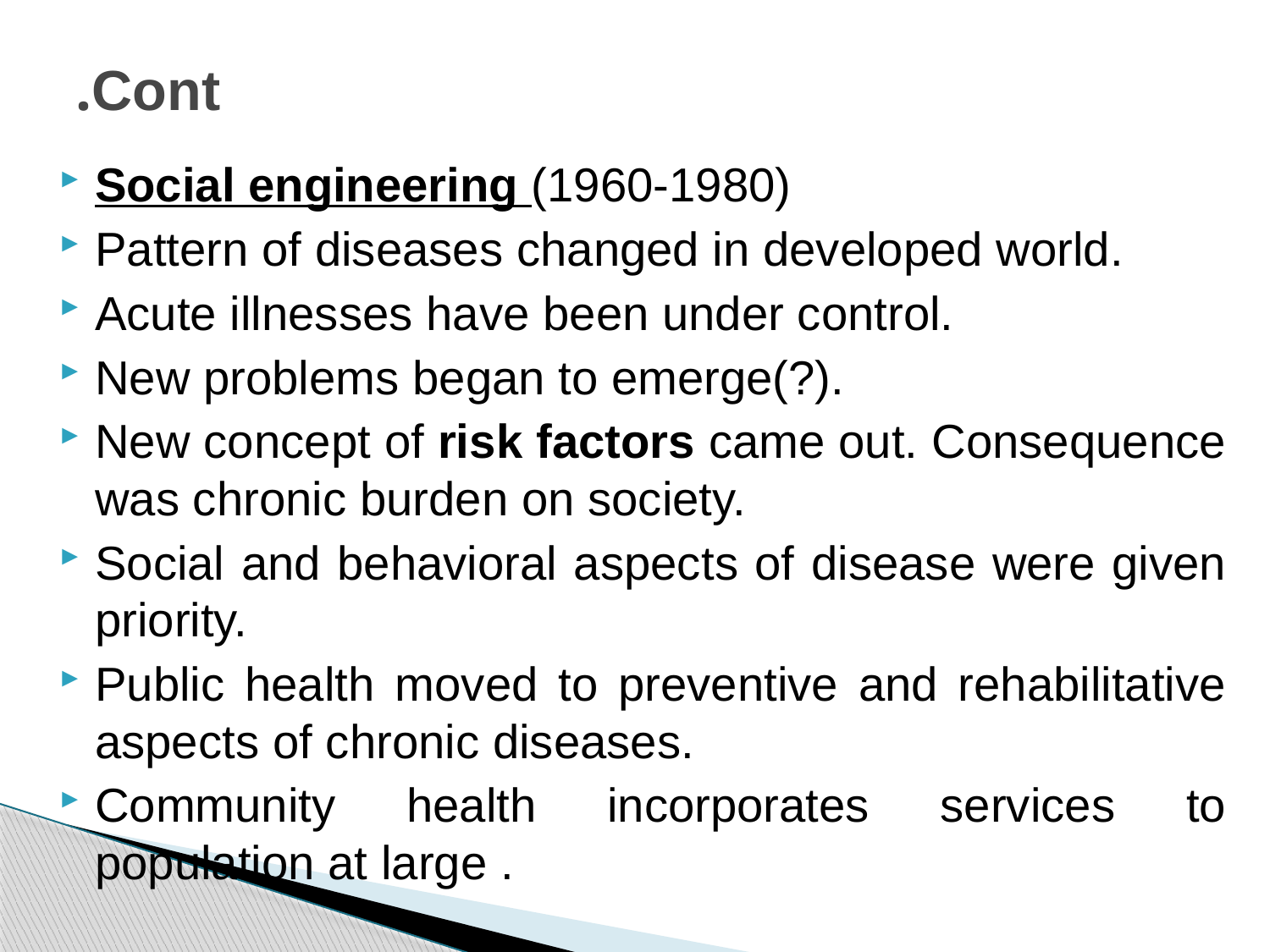

# Cont.
Social engineering (1960-1980)
Pattern of diseases changed in developed world.
Acute illnesses have been under control.
New problems began to emerge(?).
New concept of risk factors came out. Consequence was chronic burden on society.
Social and behavioral aspects of disease were given priority.
Public health moved to preventive and rehabilitative aspects of chronic diseases.
Community health incorporates services to population at large .